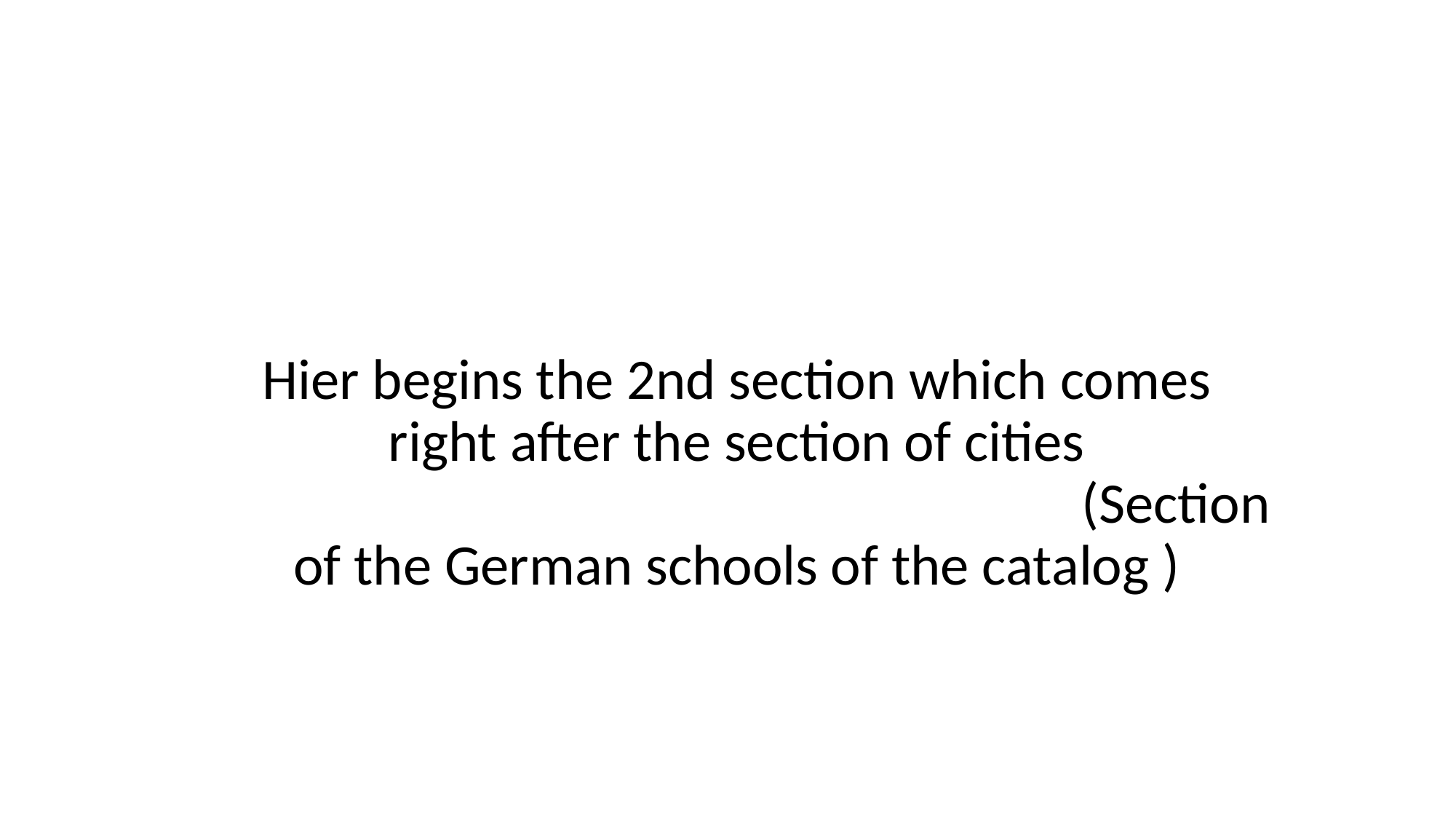

# Hier begins the 2nd section which comes right after the section of cities                                                                     (Section of the German schools of the catalog )